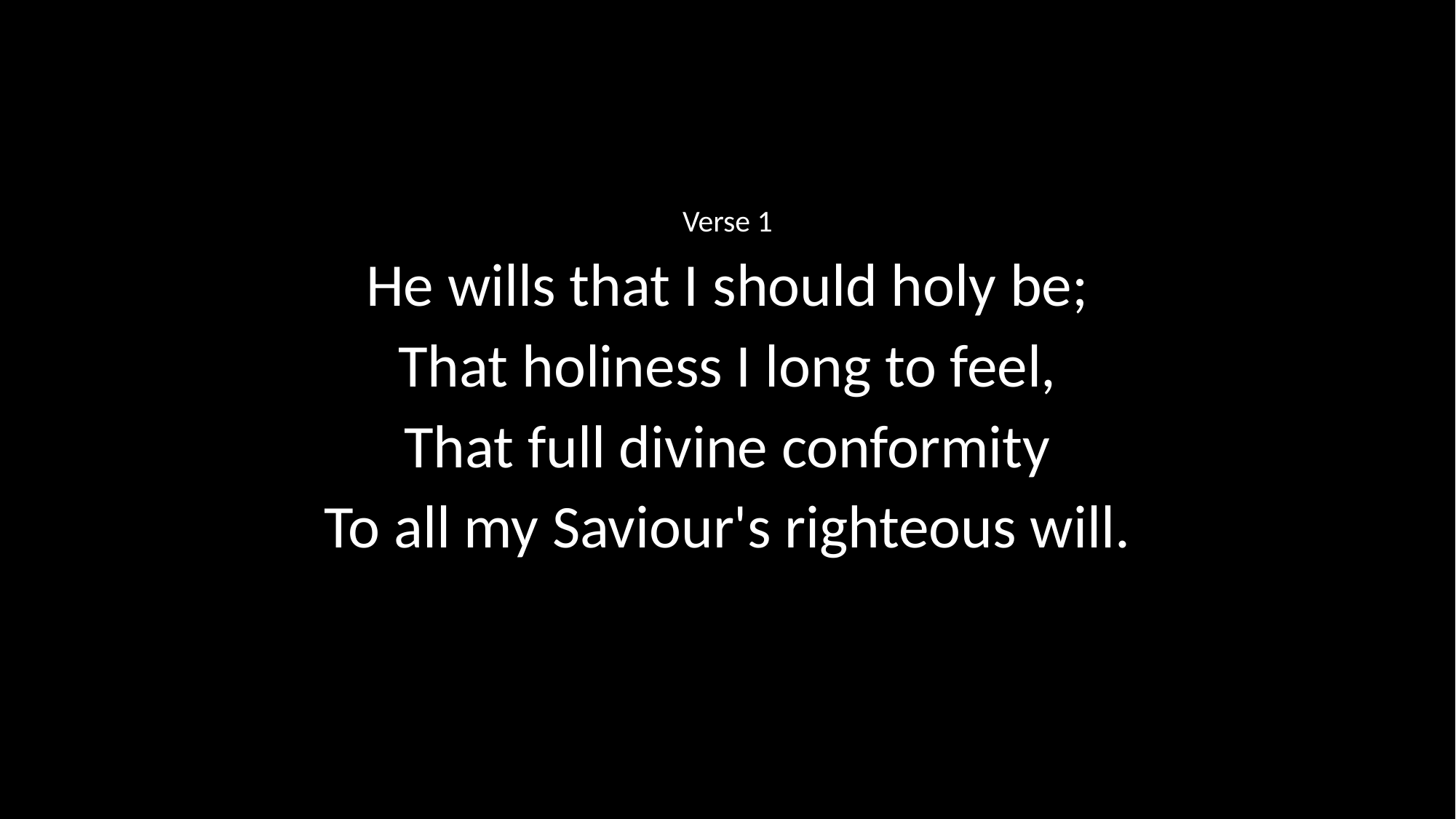

Verse 1
He wills that I should holy be;
That holiness I long to feel,
That full divine conformity
To all my Saviour's righteous will.